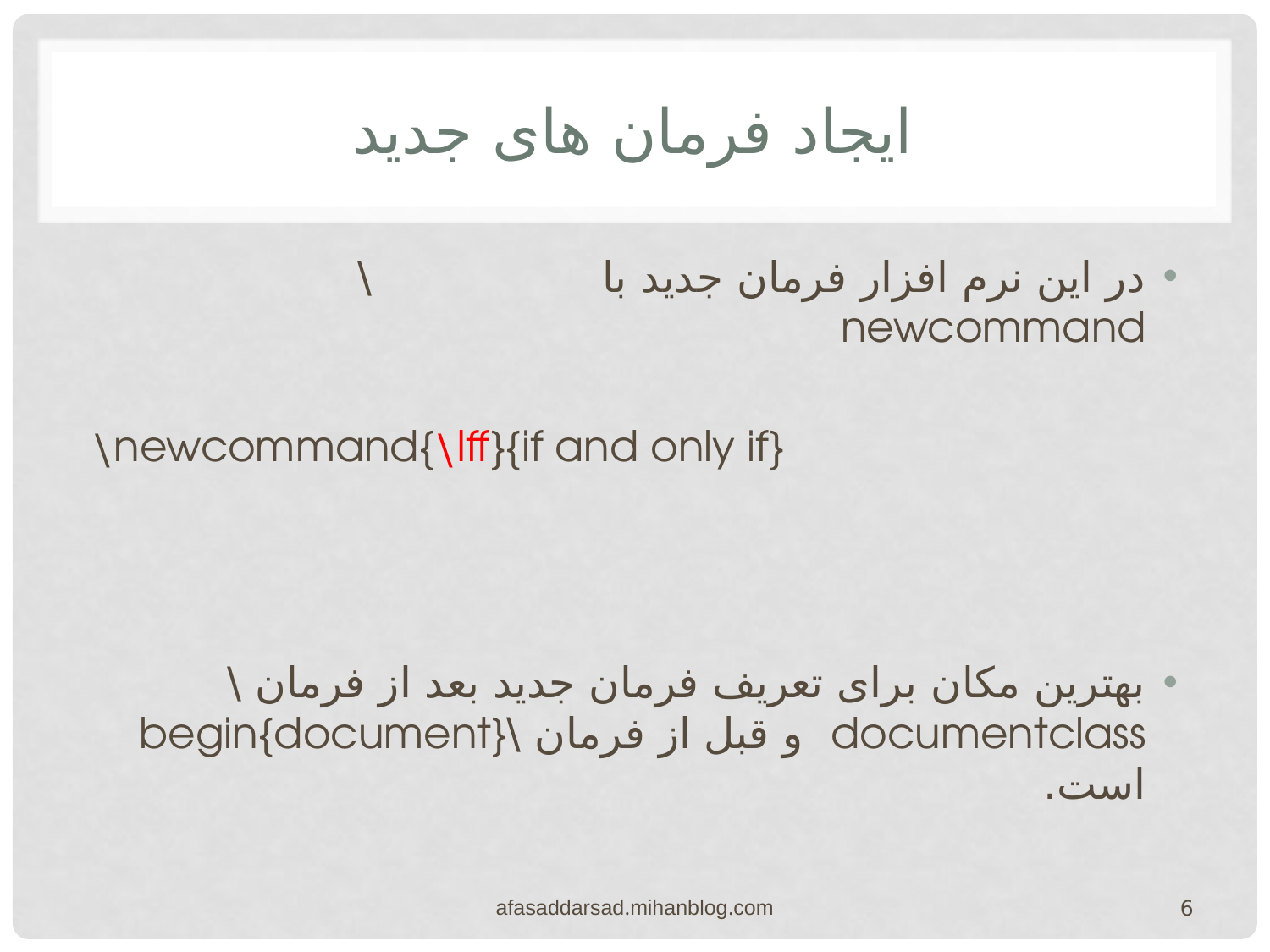

# ایجاد فرمان های جدید
در این نرم افزار فرمان جدید با                 \newcommand

\newcommand{\Iff}{if and only if}

بهترین مکان برای تعریف فرمان جدید بعد از فرمان \ documentclass  و قبل از فرمان \begin{document} است.

afasaddarsad.mihanblog.com
6